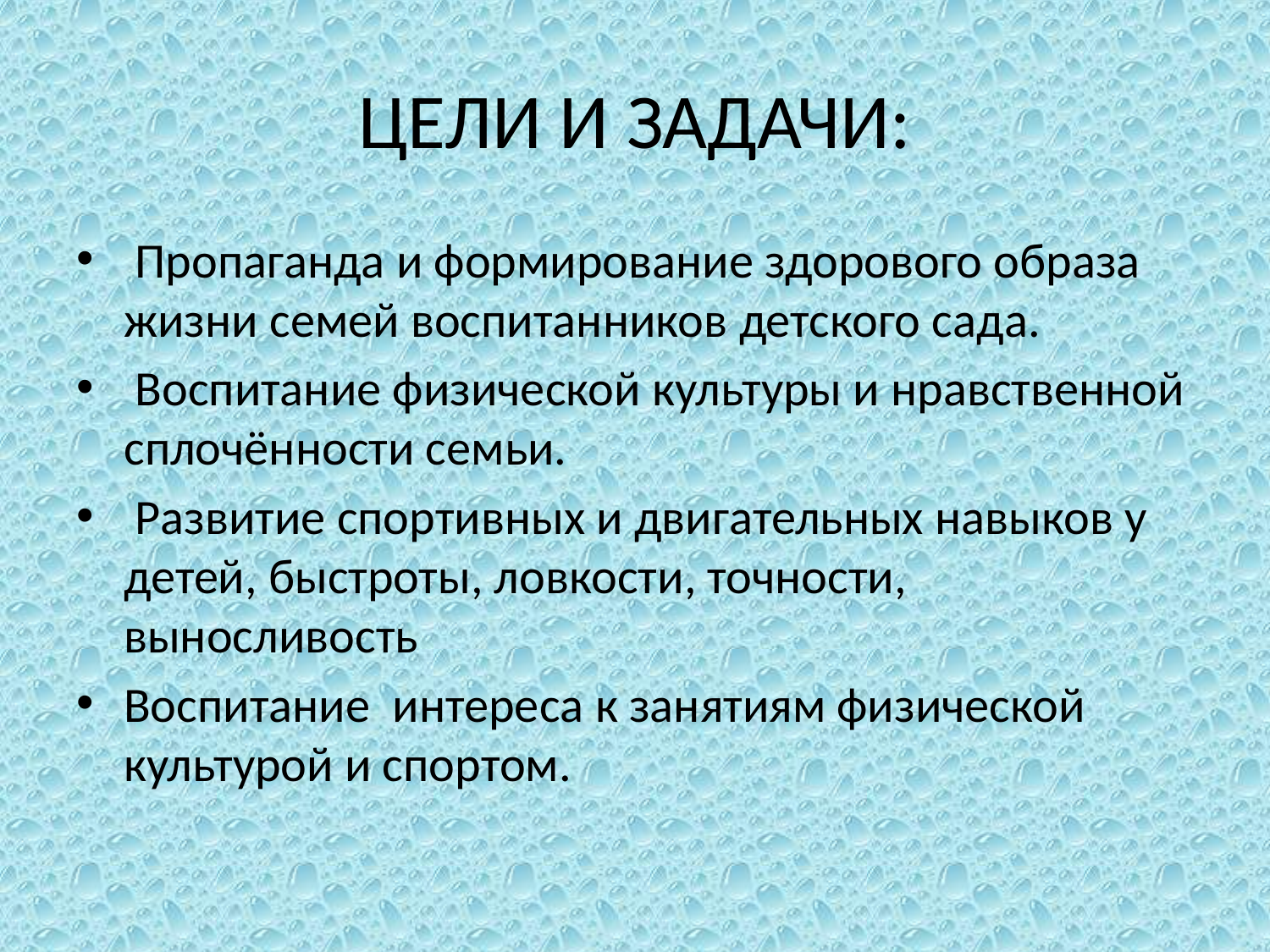

# ЦЕЛИ И ЗАДАЧИ:
 Пропаганда и формирование здорового образа жизни семей воспитанников детского сада.
 Воспитание физической культуры и нравственной сплочённости семьи.
 Развитие спортивных и двигательных навыков у детей, быстроты, ловкости, точности, выносливость
Воспитание  интереса к занятиям физической культурой и спортом.